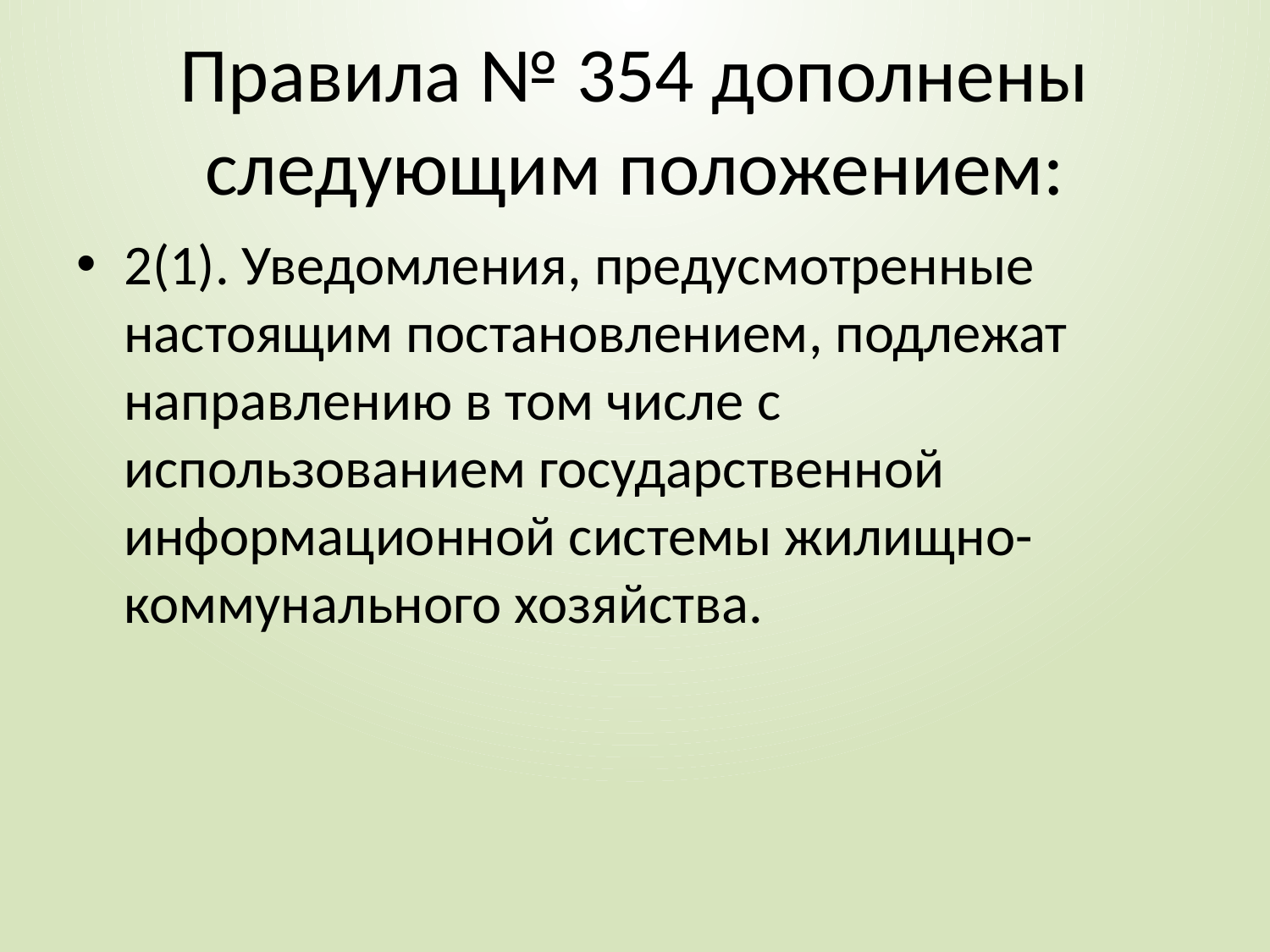

# Правила № 354 дополнены следующим положением:
2(1). Уведомления, предусмотренные настоящим постановлением, подлежат направлению в том числе с использованием государственной информационной системы жилищно-коммунального хозяйства.